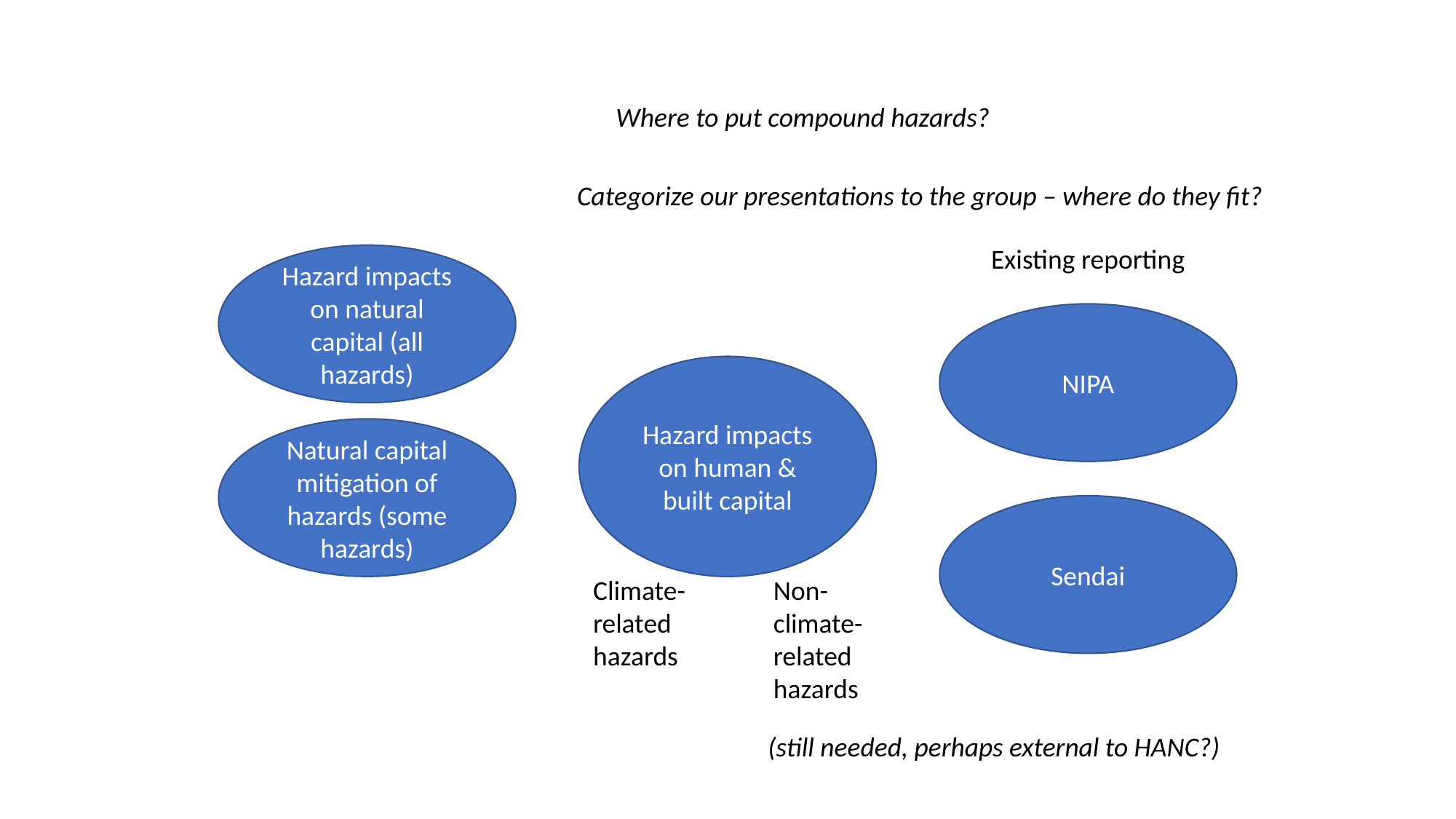

#
Where to put compound hazards?
Categorize our presentations to the group – where do they fit?
Existing reporting
Hazard impacts on natural capital (all hazards)
NIPA
Hazard impacts on human & built capital
Natural capital mitigation of hazards (some hazards)
Sendai
Climate-related hazards
Non-climate-related hazards
(still needed, perhaps external to HANC?)